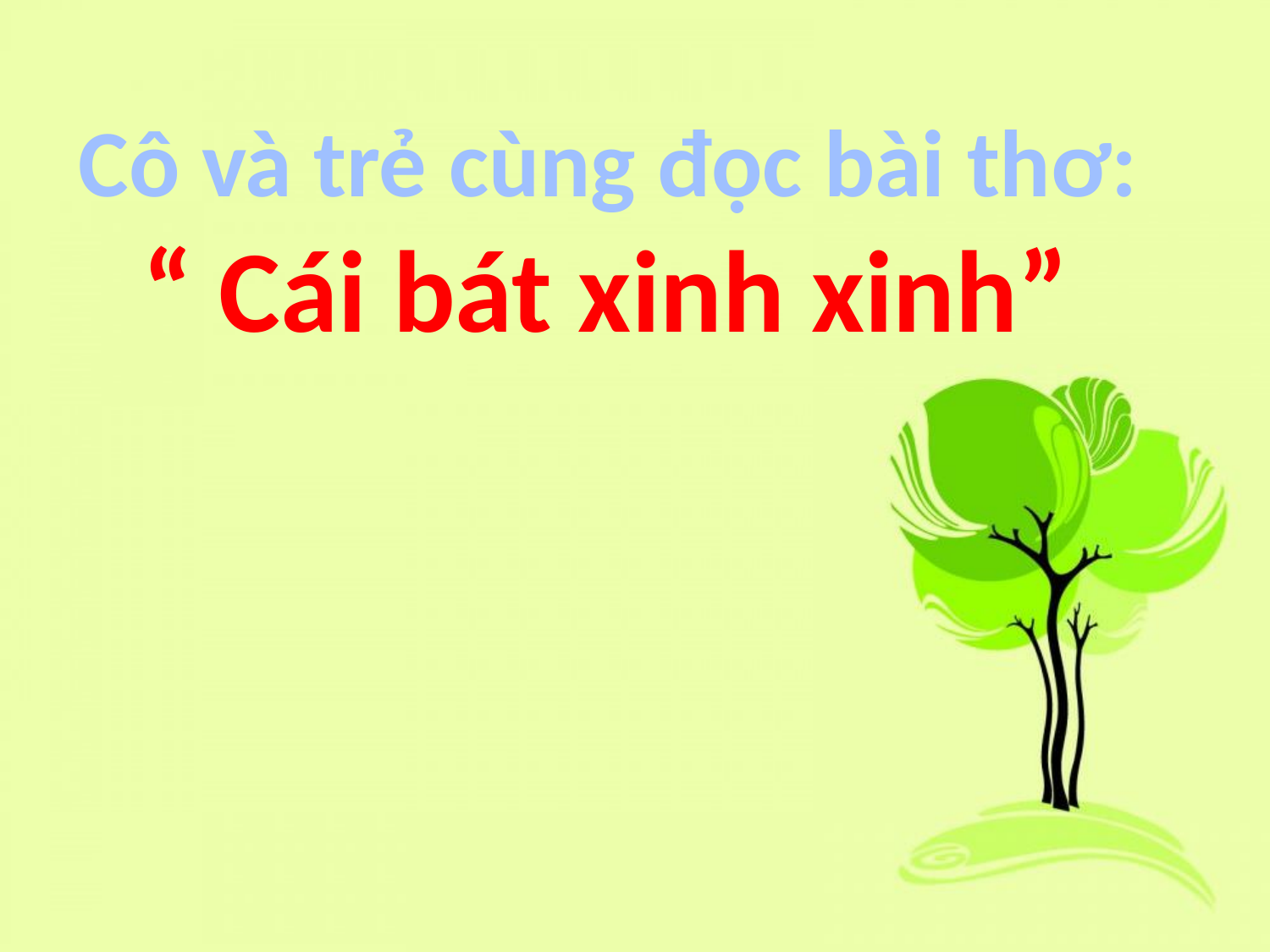

Cô và trẻ cùng đọc bài thơ:
“ Cái bát xinh xinh”